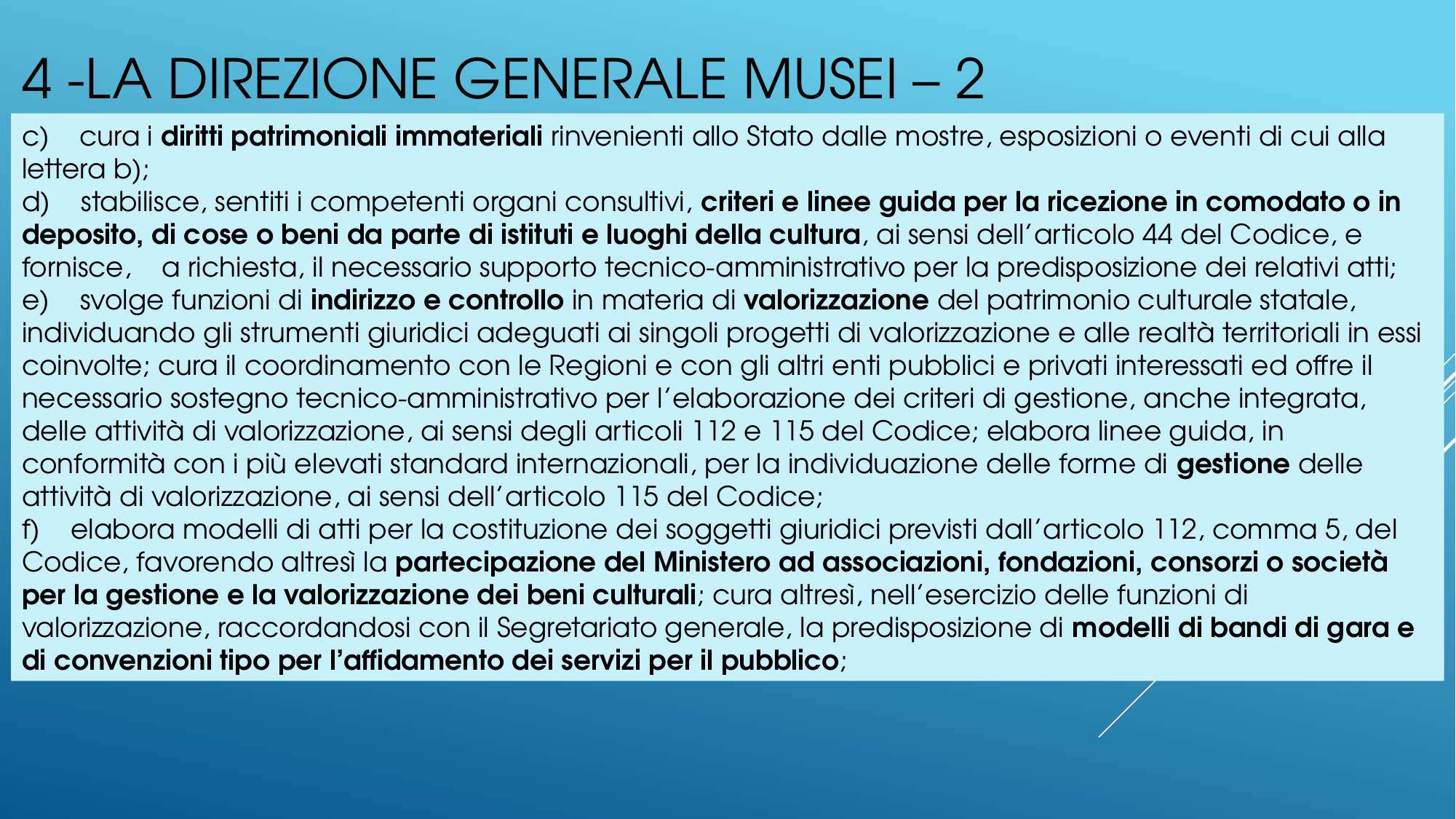

# 4 -LA DIREZIONE GENERALE musei – 2
c)    cura i diritti patrimoniali immateriali rinvenienti allo Stato dalle mostre, esposizioni o eventi di cui alla lettera b);
d)    stabilisce, sentiti i competenti organi consultivi, criteri e linee guida per la ricezione in comodato o in deposito, di cose o beni da parte di istituti e luoghi della cultura, ai sensi dell’articolo 44 del Codice, e fornisce,    a richiesta, il necessario supporto tecnico-amministrativo per la predisposizione dei relativi atti;
e)    svolge funzioni di indirizzo e controllo in materia di valorizzazione del patrimonio culturale statale, individuando gli strumenti giuridici adeguati ai singoli progetti di valorizzazione e alle realtà territoriali in essi coinvolte; cura il coordinamento con le Regioni e con gli altri enti pubblici e privati interessati ed offre il necessario sostegno tecnico-amministrativo per l’elaborazione dei criteri di gestione, anche integrata, delle attività di valorizzazione, ai sensi degli articoli 112 e 115 del Codice; elabora linee guida, in conformità con i più elevati standard internazionali, per la individuazione delle forme di gestione delle attività di valorizzazione, ai sensi dell’articolo 115 del Codice;
f)    elabora modelli di atti per la costituzione dei soggetti giuridici previsti dall’articolo 112, comma 5, del Codice, favorendo altresì la partecipazione del Ministero ad associazioni, fondazioni, consorzi o società per la gestione e la valorizzazione dei beni culturali; cura altresì, nell’esercizio delle funzioni di valorizzazione, raccordandosi con il Segretariato generale, la predisposizione di modelli di bandi di gara e di convenzioni tipo per l’affidamento dei servizi per il pubblico;